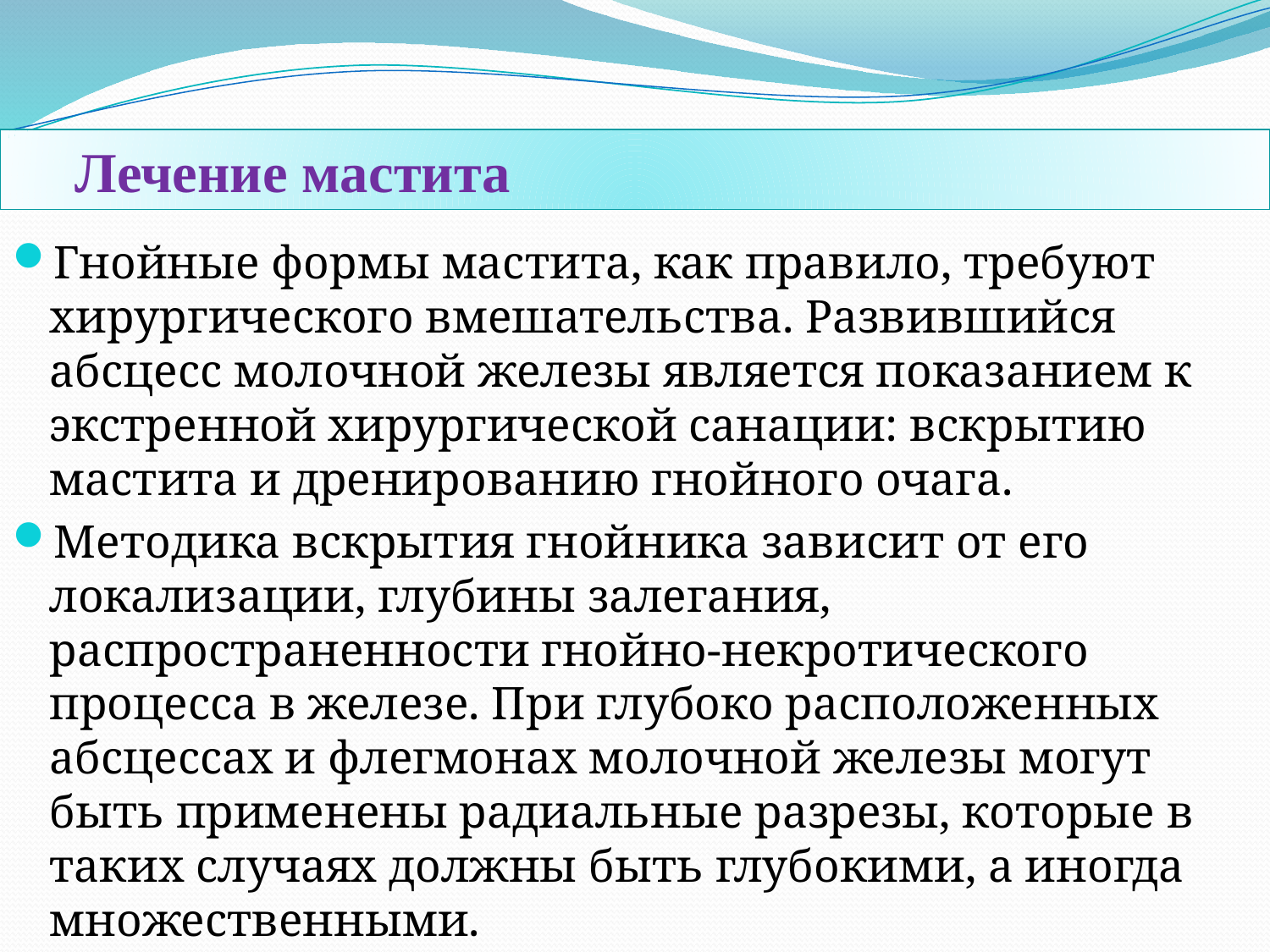

Лечение мастита
Гнойные формы мастита, как правило, требуют хирургического вмешательства. Развившийся абсцесс молочной железы является показанием к экстренной хирургической санации: вскрытию мастита и дренированию гнойного очага.
Методика вскрытия гнойника зависит от его локализации, глубины залегания, распространенности гнойно-некротического процесса в железе. При глубоко расположенных абсцессах и флегмонах молочной железы могут быть применены радиальные разрезы, которые в таких случаях должны быть глубокими, а иногда множественными.